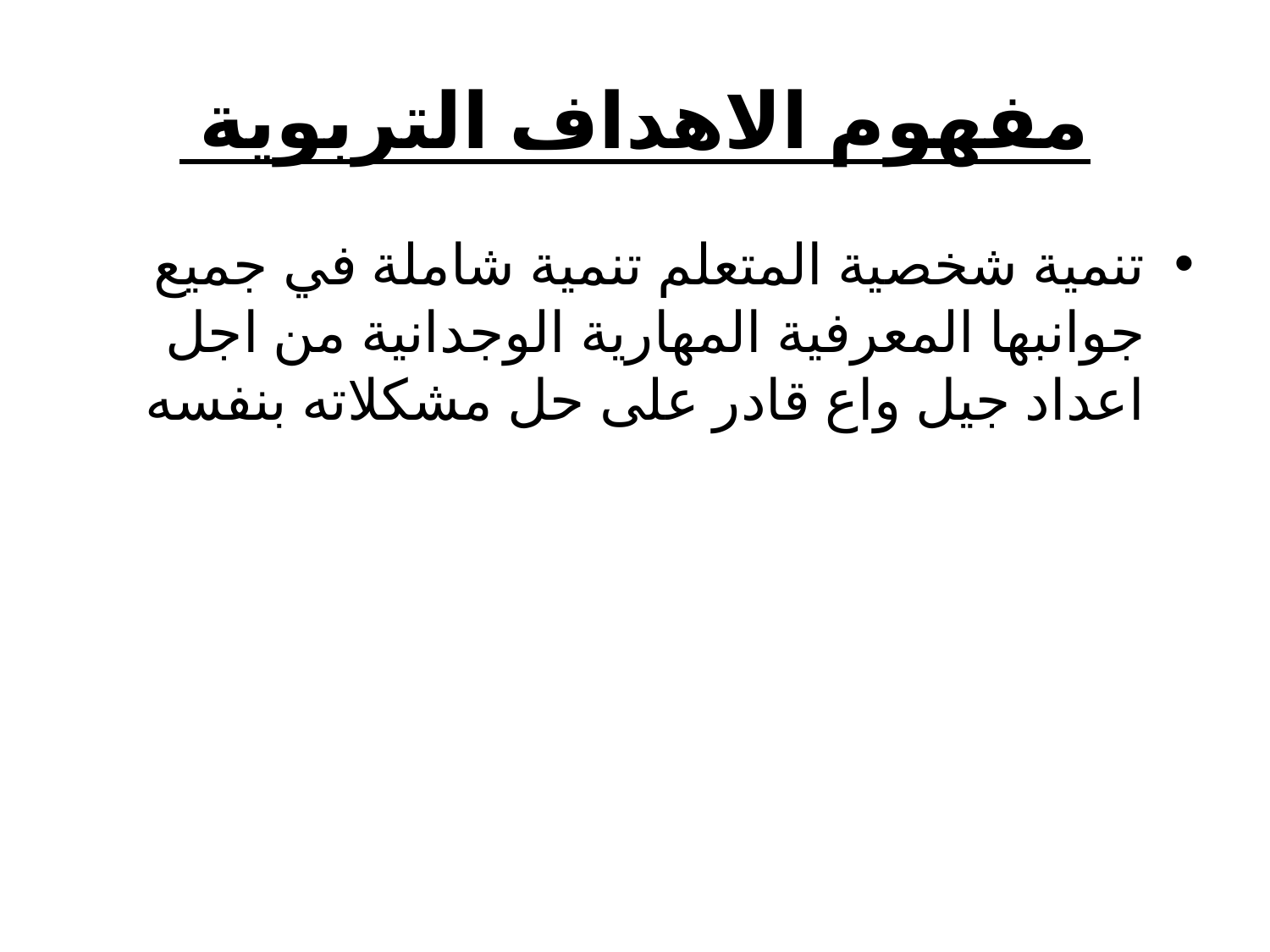

# مفهوم الاهداف التربوية
تنمية شخصية المتعلم تنمية شاملة في جميع جوانبها المعرفية المهارية الوجدانية من اجل اعداد جيل واع قادر على حل مشكلاته بنفسه